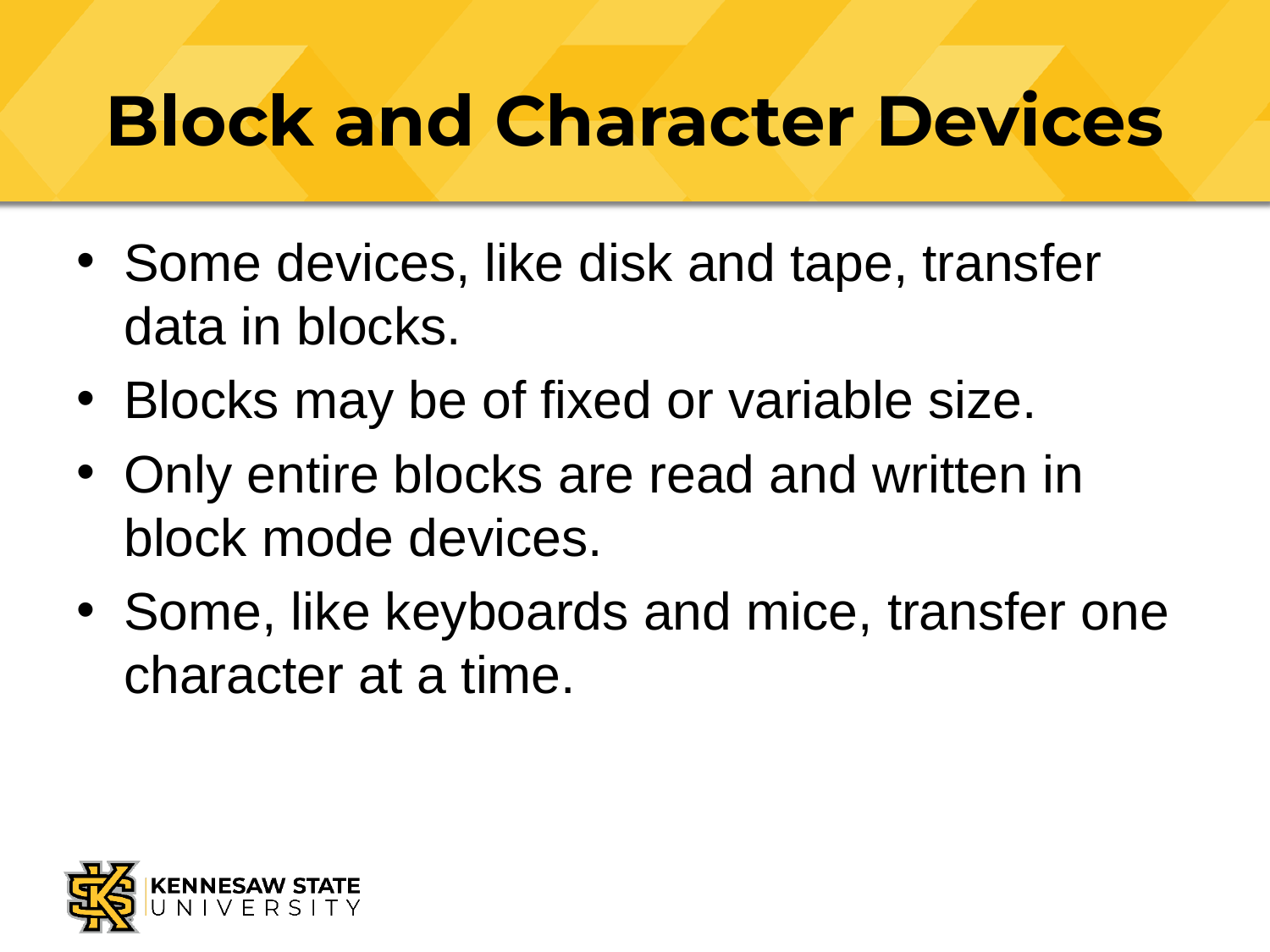

# Block and Character Devices
Some devices, like disk and tape, transfer data in blocks.
Blocks may be of fixed or variable size.
Only entire blocks are read and written in block mode devices.
Some, like keyboards and mice, transfer one character at a time.